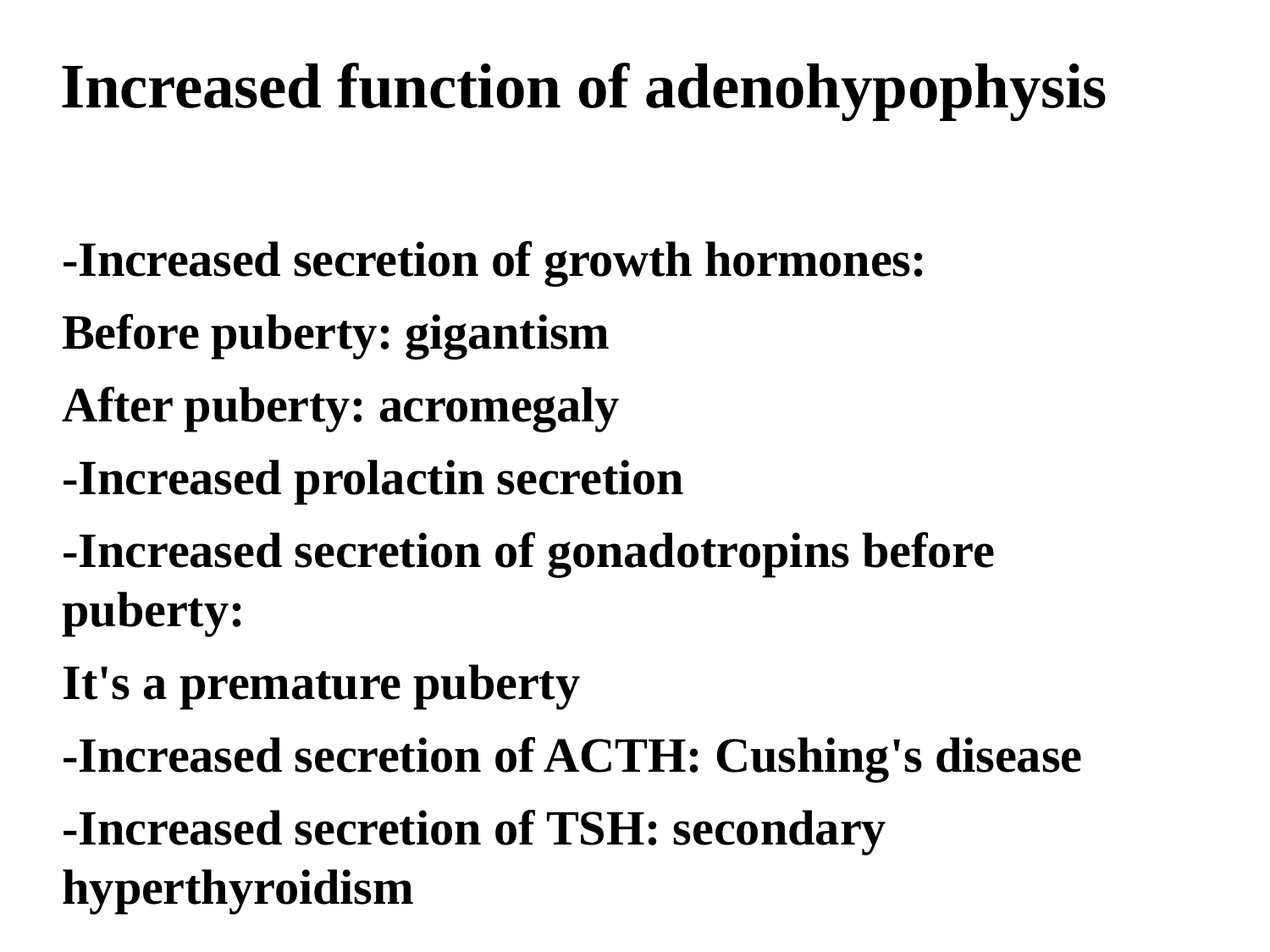

# Increased function of adenohypophysis

-Increased secretion of growth hormones:
Before puberty: gigantism
After puberty: acromegaly
-Increased prolactin secretion
-Increased secretion of gonadotropins before puberty:
It's a premature puberty
-Increased secretion of ACTH: Cushing's disease
-Increased secretion of TSH: secondary hyperthyroidism